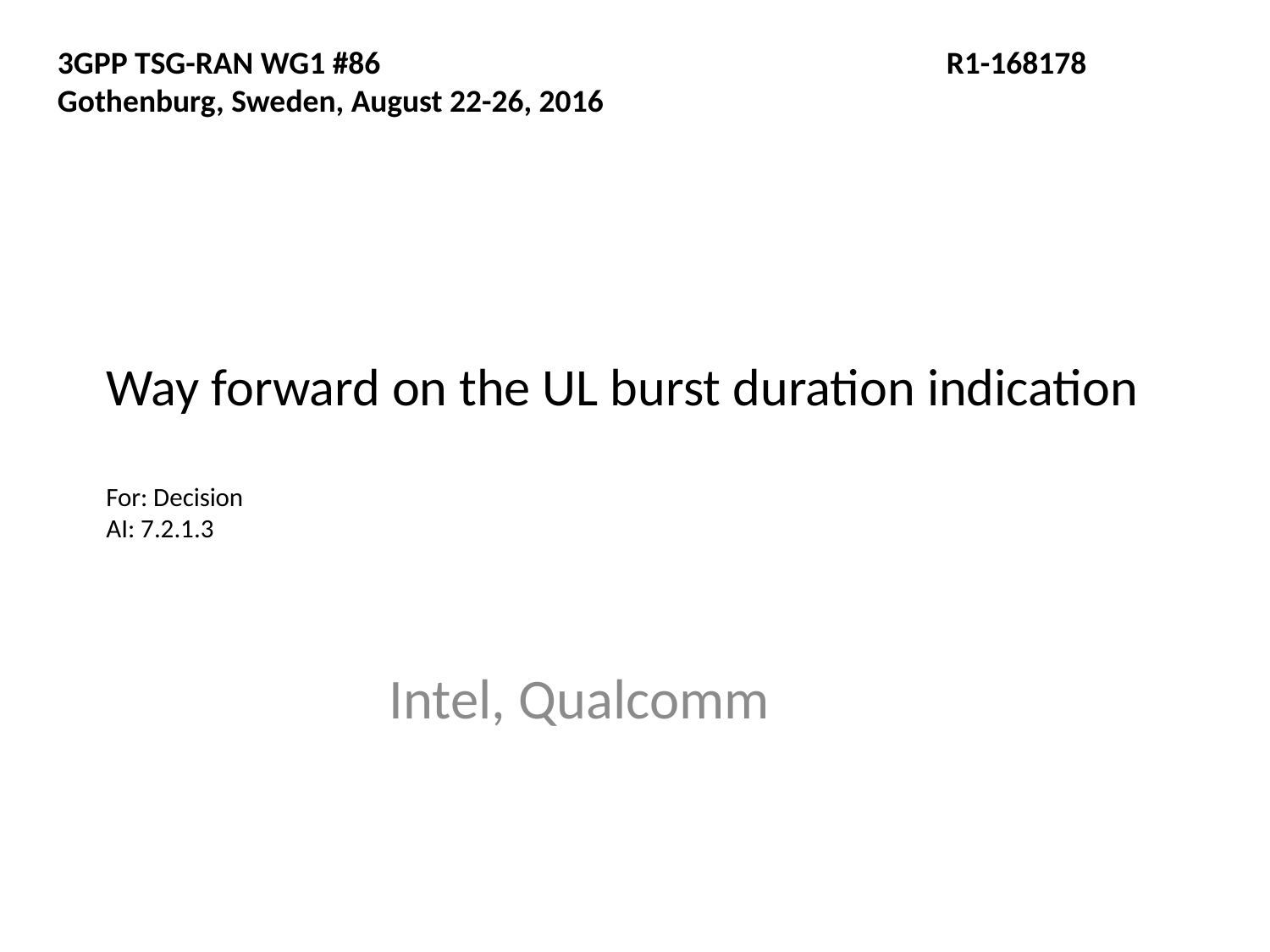

3GPP TSG-RAN WG1 #86				        	R1-168178
Gothenburg, Sweden, August 22-26, 2016
# Way forward on the UL burst duration indication For: Decision AI: 7.2.1.3
Intel, Qualcomm